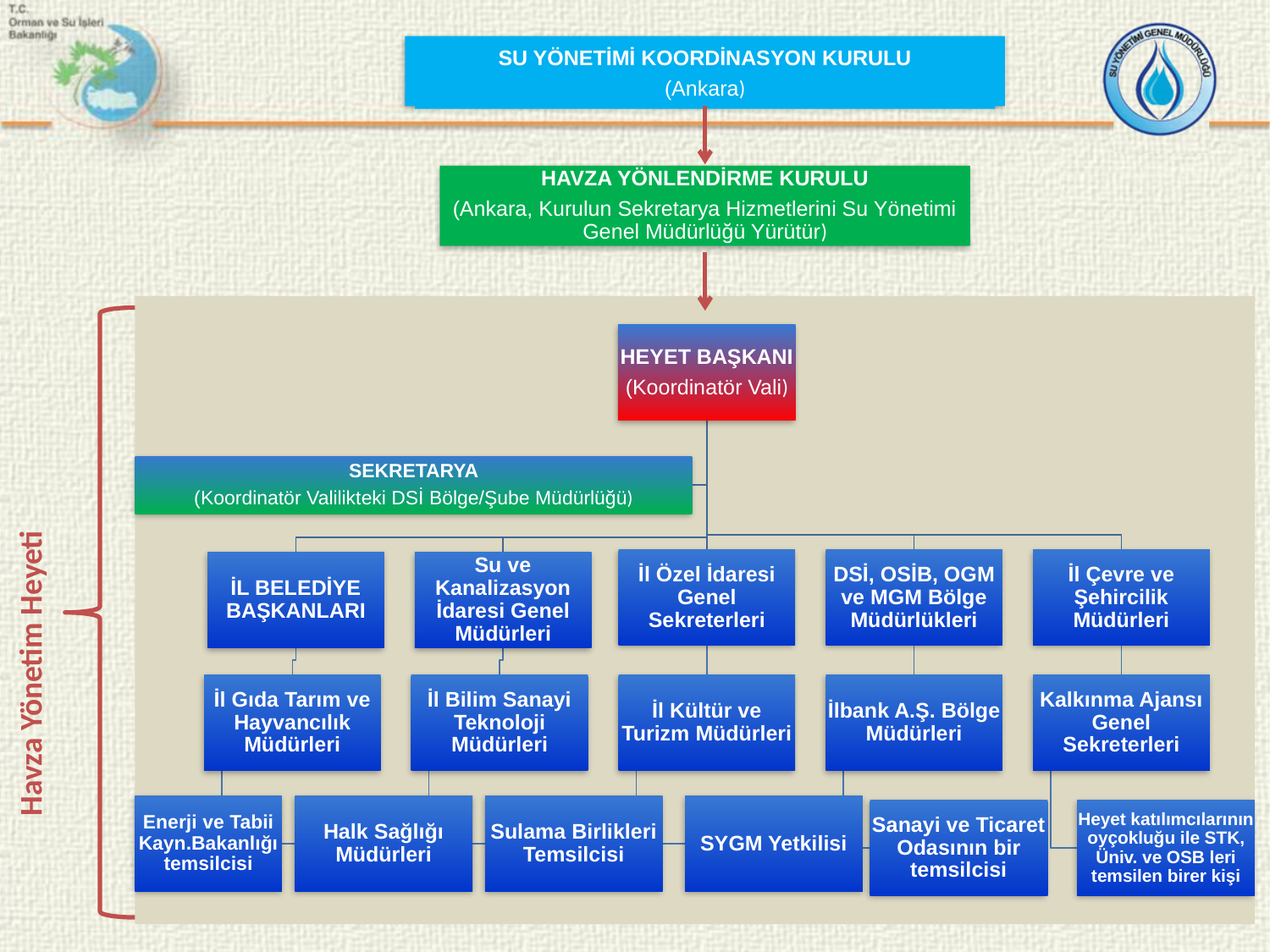

SU YÖNETİMİ KOORDİNASYON KURULU
(Ankara)

HAVZA YÖNLENDİRME KURULU
(Ankara, Kurulun Sekretarya Hizmetlerini Su Yönetimi Genel Müdürlüğü Yürütür)
HEYET BAŞKANI
(Koordinatör Vali)
İL BELEDİYE BAŞKANLARI
İl Gıda Tarım ve Hayvancılık Müdürleri
Halk Sağlığı Müdürleri
Su ve Kanalizasyon İdaresi Genel Müdürleri
İl Bilim Sanayi Teknoloji Müdürleri
Sulama Birlikleri Temsilcisi
İl Özel İdaresi Genel Sekreterleri
İl Kültür ve Turizm Müdürleri
SYGM Yetkilisi
DSİ, OSİB, OGM ve MGM Bölge Müdürlükleri
İlbank A.Ş. Bölge Müdürleri
Sanayi ve Ticaret Odasının bir temsilcisi
İl Çevre ve Şehircilik Müdürleri
Kalkınma Ajansı Genel Sekreterleri
Heyet katılımcılarının oyçokluğu ile STK, Üniv. ve OSB leri temsilen birer kişi
SEKRETARYA
(Koordinatör Valilikteki DSİ Bölge/Şube Müdürlüğü)
Enerji ve Tabii Kayn.Bakanlığı temsilcisi

Havza Yönetim Heyeti